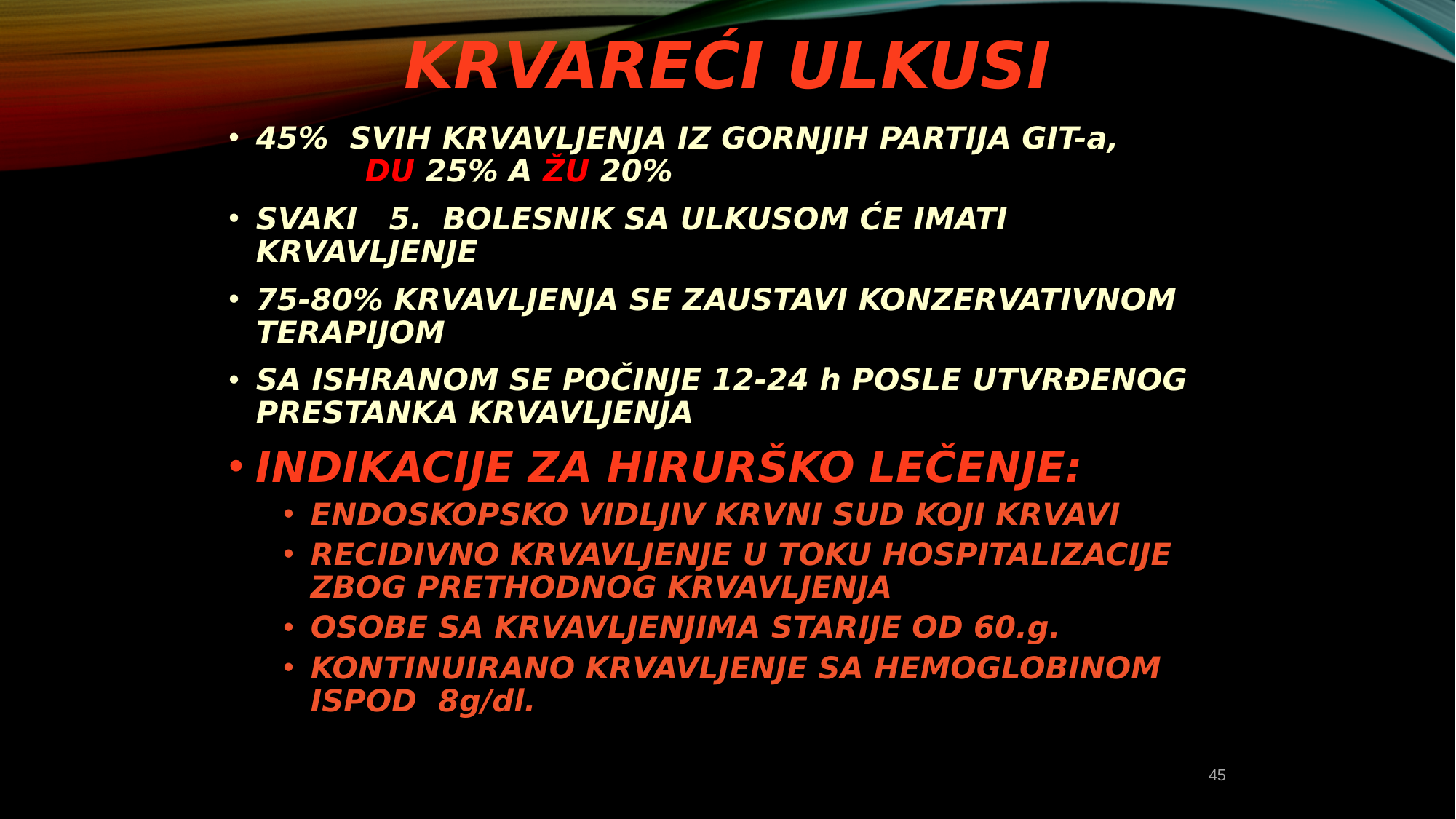

# KRVAREĆI ULKUSI
45%  SVIH KRVAVLJENJA IZ GORNJIH PARTIJA GIT-a, 	DU 25% A ŽU 20%
SVAKI   5.  BOLESNIK SA ULKUSOM ĆE IMATI KRVAVLJENJE
75-80% KRVAVLJENJA SE ZAUSTAVI KONZERVATIVNOM TERAPIJOM
SA ISHRANOM SE POČINJE 12-24 h POSLE UTVRĐENOG PRESTANKA KRVAVLJENJA
INDIKACIJE ZA HIRURŠKO LEČENJE:
ENDOSKOPSKO VIDLJIV KRVNI SUD KOJI KRVAVI
RECIDIVNO KRVAVLJENJE U TOKU HOSPITALIZACIJE 	ZBOG PRETHODNOG KRVAVLJENJA
OSOBE SA KRVAVLJENJIMA STARIJE OD 60.g.
KONTINUIRANO KRVAVLJENJE SA HEMOGLOBINOM 	ISPOD  8g/dl.

45